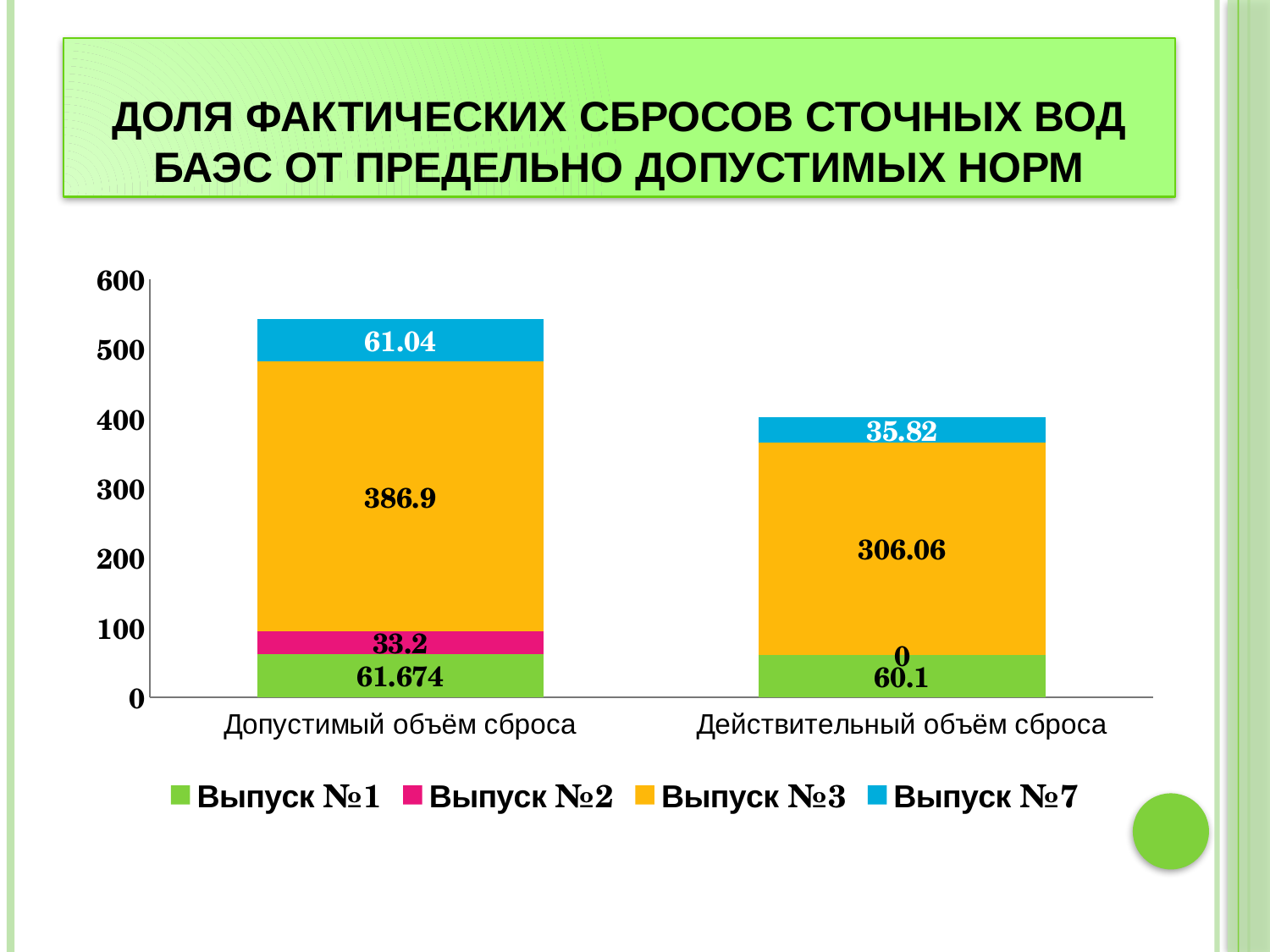

# Доля фактических сбросов сточных вод БАЭС от предельно допустимых норм

### Chart

| Category | Выпуск №1 | Выпуск №2 | Выпуск №3 | Выпуск №7 |
|---|---|---|---|---|
| Допустимый объём сброса | 61.67400000000001 | 33.2 | 386.9 | 61.04 |
| Действительный объём сброса | 60.1 | 0.0 | 306.06 | 35.82 |